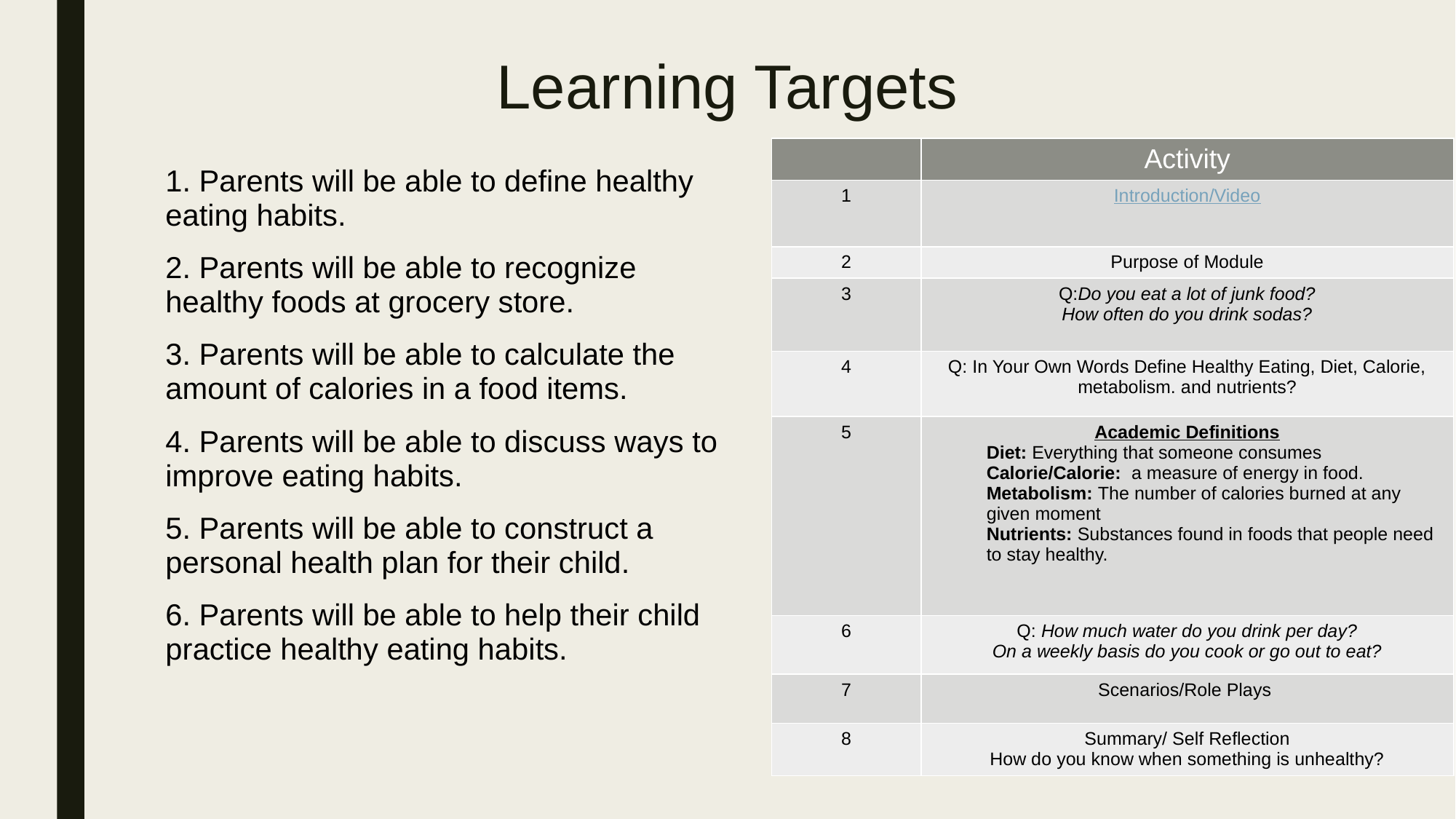

# Learning Targets
|  | Activity |
| --- | --- |
| 1 | Introduction/Video |
| 2 | Purpose of Module |
| 3 | Q:Do you eat a lot of junk food? How often do you drink sodas? |
| 4 | Q: In Your Own Words Define Healthy Eating, Diet, Calorie, metabolism. and nutrients? |
| 5 | Academic Definitions Diet: Everything that someone consumes Calorie/Calorie:  a measure of energy in food. Metabolism: The number of calories burned at any given moment Nutrients: Substances found in foods that people need to stay healthy. |
| 6 | Q: How much water do you drink per day? On a weekly basis do you cook or go out to eat? |
| 7 | Scenarios/Role Plays |
| 8 | Summary/ Self Reflection How do you know when something is unhealthy? |
1. Parents will be able to define healthy eating habits.
2. Parents will be able to recognize healthy foods at grocery store.
3. Parents will be able to calculate the amount of calories in a food items.
4. Parents will be able to discuss ways to improve eating habits.
5. Parents will be able to construct a personal health plan for their child.
6. Parents will be able to help their child practice healthy eating habits.